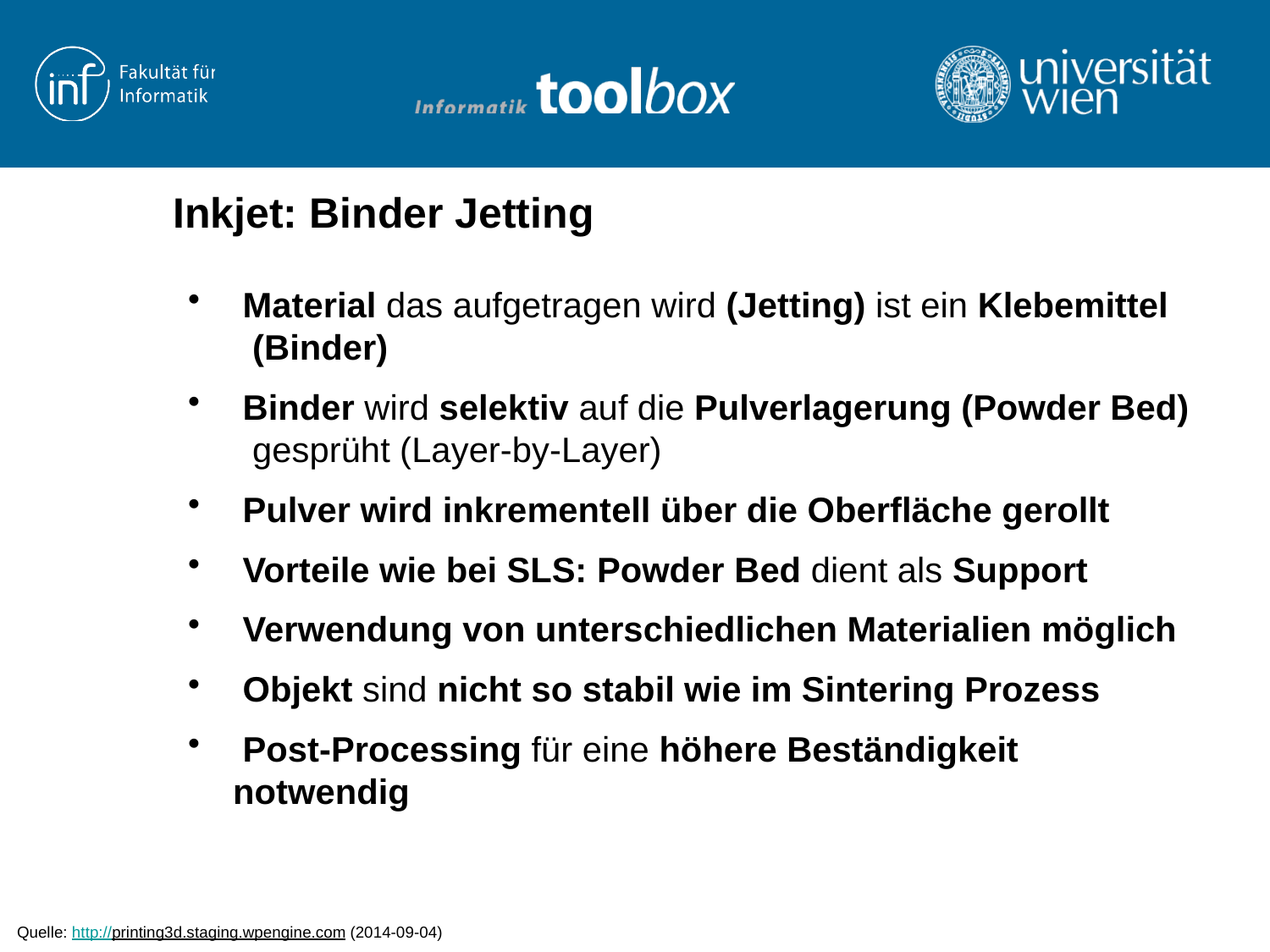

# Inkjet: Binder Jetting
 Material das aufgetragen wird (Jetting) ist ein Klebemittel
  (Binder)
 Binder wird selektiv auf die Pulverlagerung (Powder Bed)
  gesprüht (Layer-by-Layer)
 Pulver wird inkrementell über die Oberfläche gerollt
 Vorteile wie bei SLS: Powder Bed dient als Support
 Verwendung von unterschiedlichen Materialien möglich
 Objekt sind nicht so stabil wie im Sintering Prozess
 Post-Processing für eine höhere Beständigkeit notwendig
Quelle: http://printing3d.staging.wpengine.com (2014-09-04)